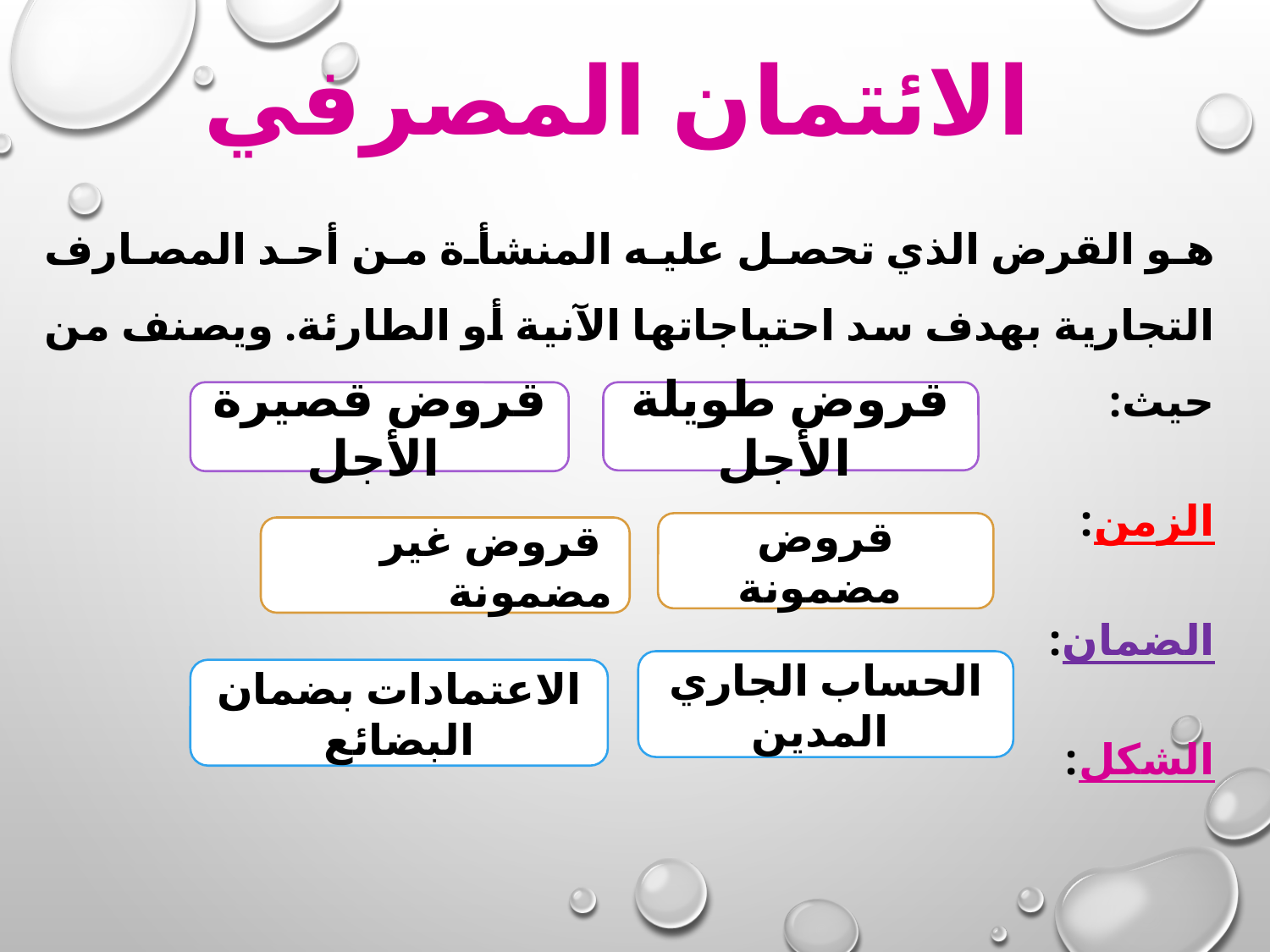

# الائتمان المصرفي
هو القرض الذي تحصل عليه المنشأة من أحد المصارف التجارية بهدف سد احتياجاتها الآنية أو الطارئة. ويصنف من حيث:
الزمن:
الضمان:
الشكل:
قروض قصيرة الأجل
قروض طويلة الأجل
قروض مضمونة
 قروض غير مضمونة
الحساب الجاري المدين
الاعتمادات بضمان البضائع